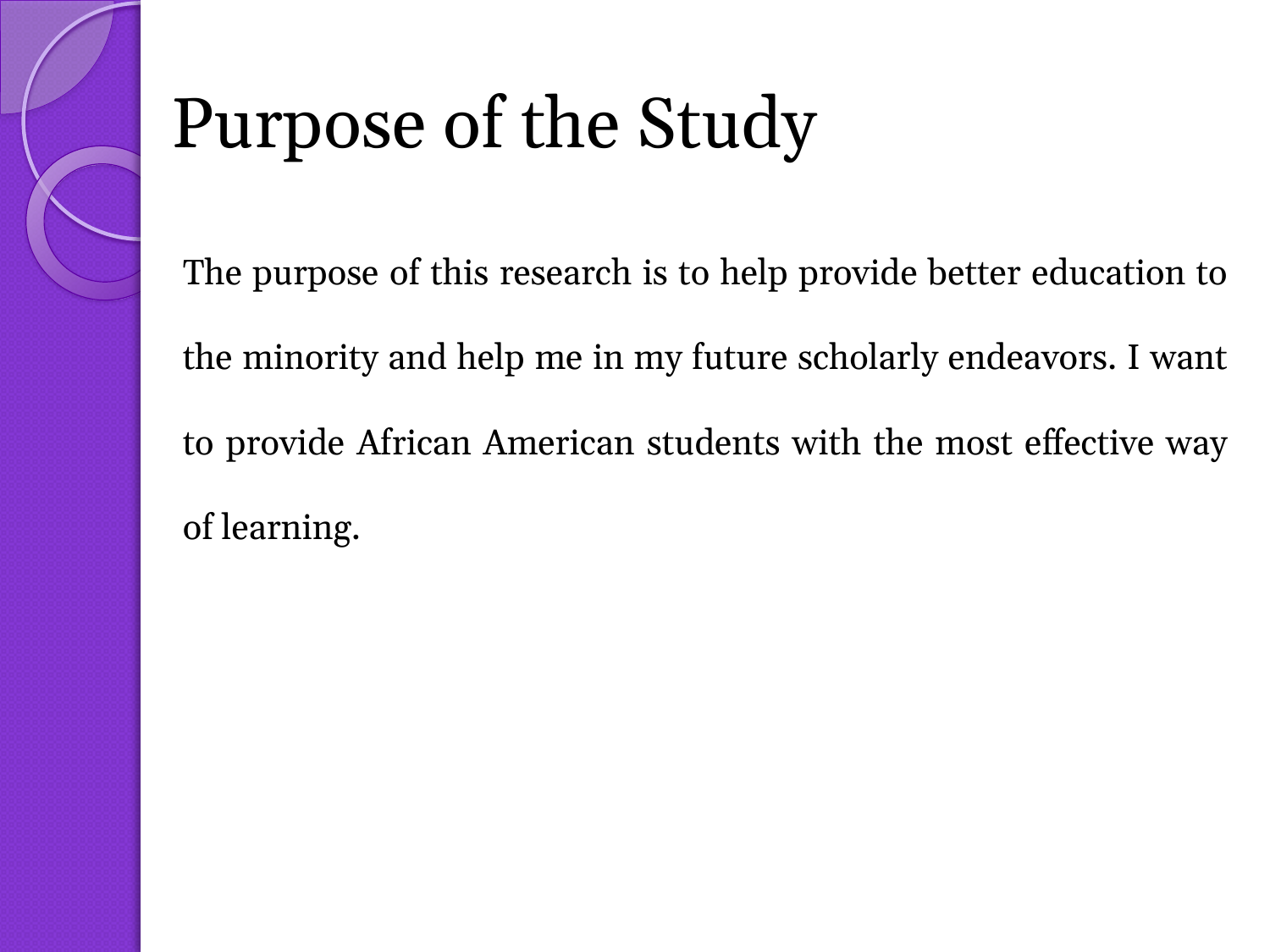

# Purpose of the Study
The purpose of this research is to help provide better education to the minority and help me in my future scholarly endeavors. I want to provide African American students with the most effective way of learning.